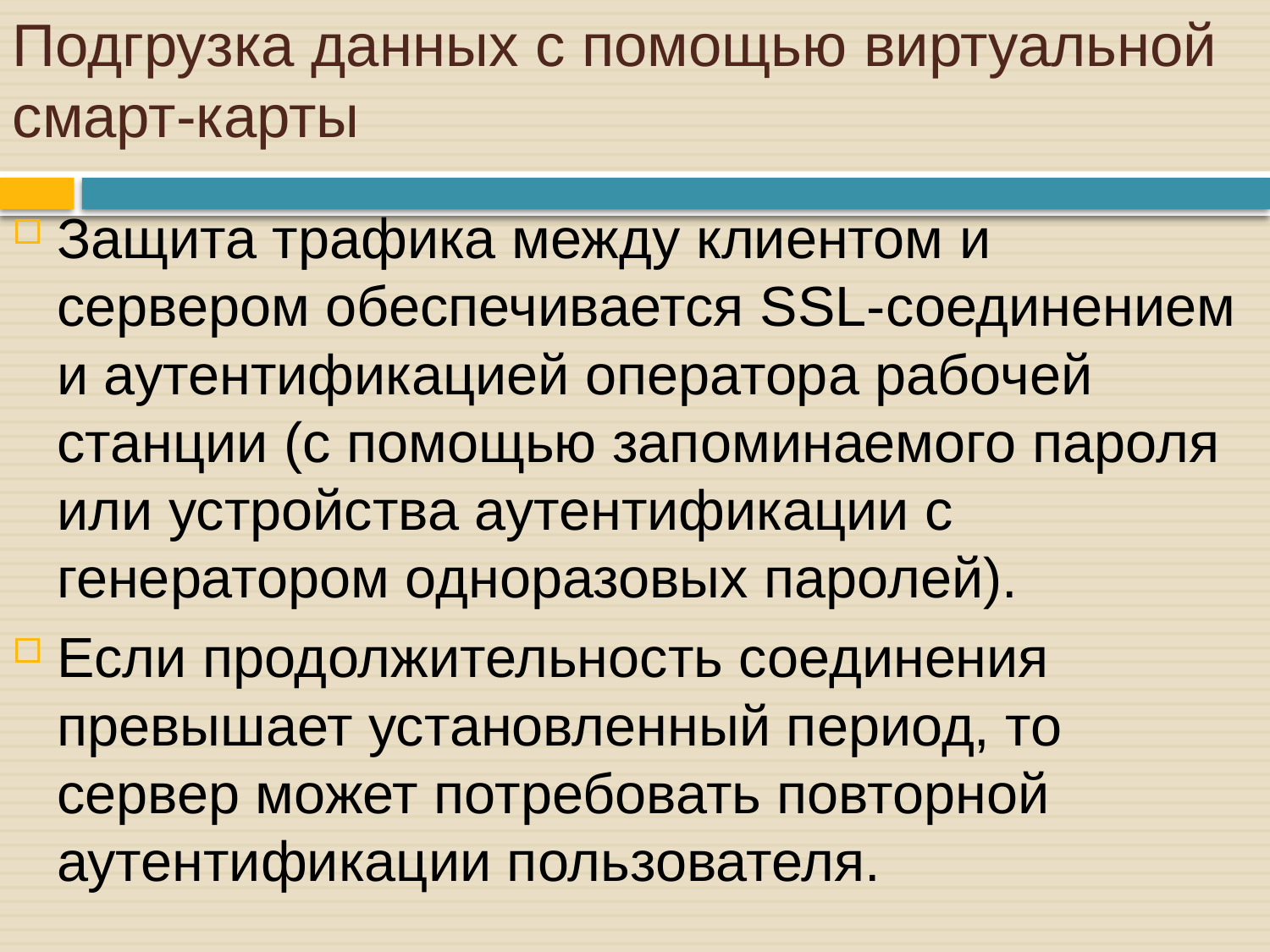

# Подгрузка данных с помощью виртуальной смарт-карты
Защита трафика между клиентом и сервером обеспечивается SSL-соединением и аутентификацией оператора рабочей станции (с помощью запоминаемого пароля или устройства аутентификации с генератором одноразовых паролей).
Если продолжительность соединения превышает установленный период, то сервер может потребовать повторной аутентификации пользователя.